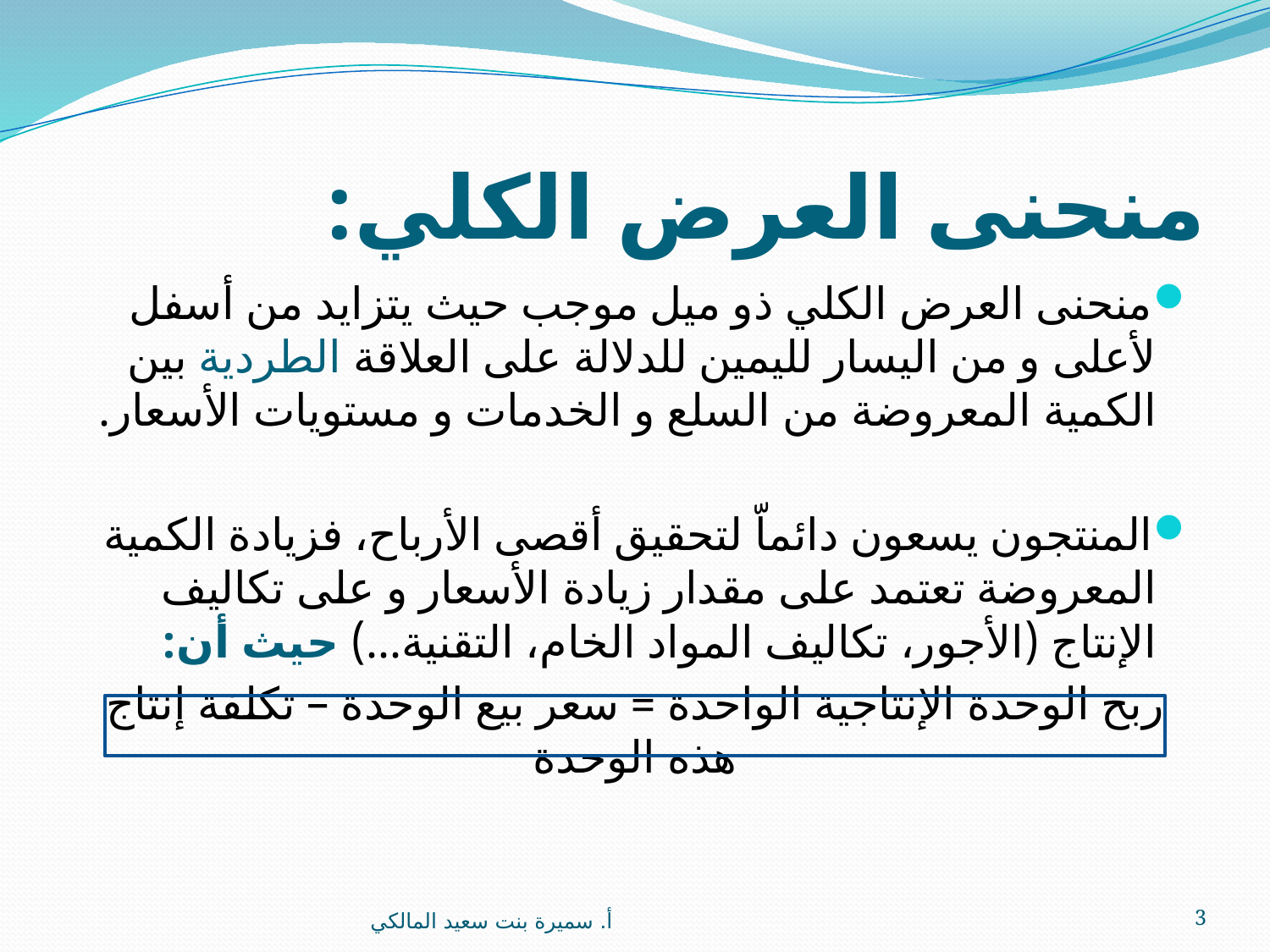

# منحنى العرض الكلي:
منحنى العرض الكلي ذو ميل موجب حيث يتزايد من أسفل لأعلى و من اليسار لليمين للدلالة على العلاقة الطردية بين الكمية المعروضة من السلع و الخدمات و مستويات الأسعار.

المنتجون يسعون دائماّ لتحقيق أقصى الأرباح، فزيادة الكمية المعروضة تعتمد على مقدار زيادة الأسعار و على تكاليف الإنتاج (الأجور، تكاليف المواد الخام، التقنية...) حيث أن:
ربح الوحدة الإنتاجية الواحدة = سعر بيع الوحدة – تكلفة إنتاج هذه الوحدة

أ. سميرة بنت سعيد المالكي
3